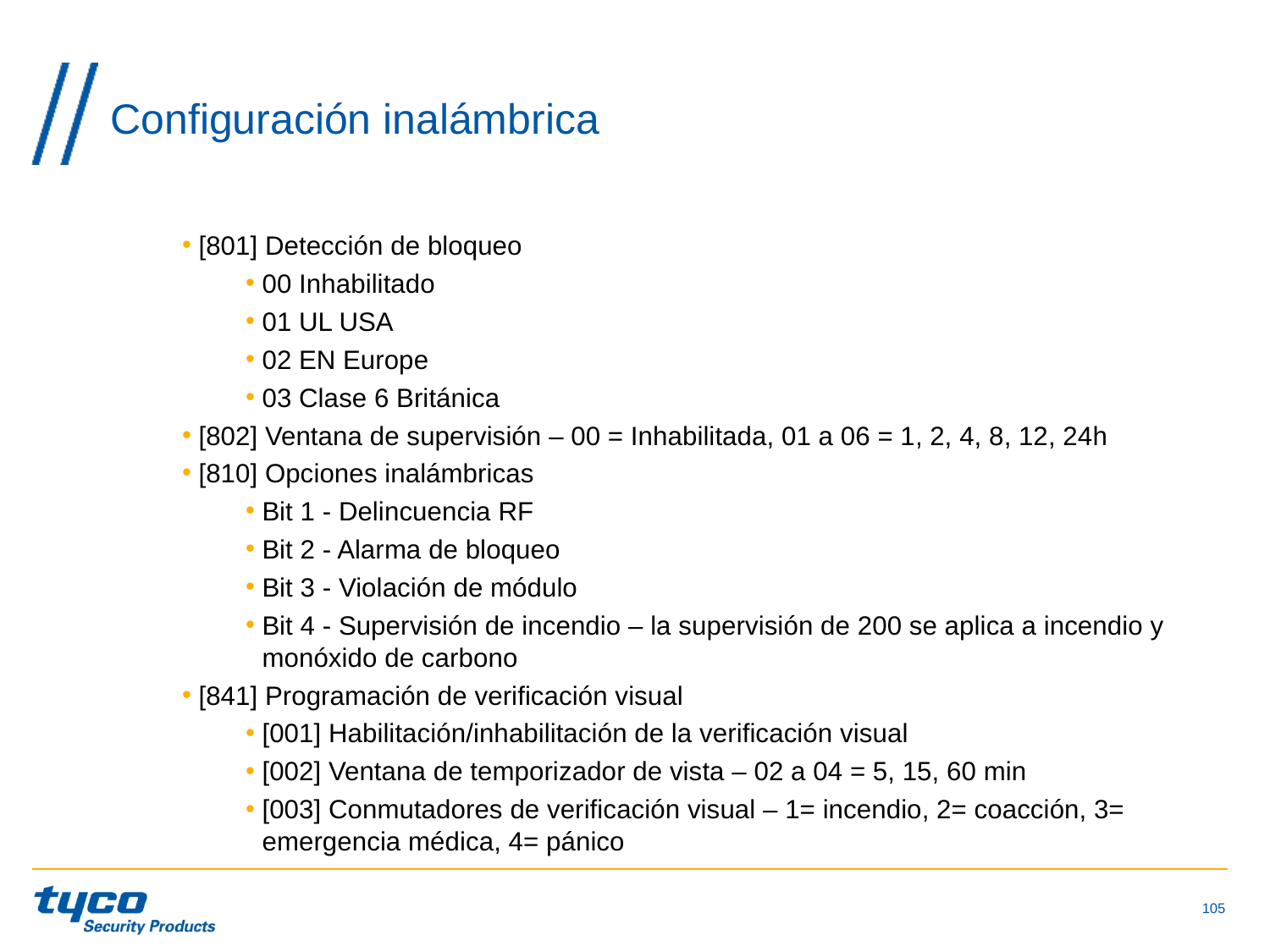

# Configuración inalámbrica
[801] Detección de bloqueo
00 Inhabilitado
01 UL USA
02 EN Europe
03 Clase 6 Británica
[802] Ventana de supervisión – 00 = Inhabilitada, 01 a 06 = 1, 2, 4, 8, 12, 24h
[810] Opciones inalámbricas
Bit 1 - Delincuencia RF
Bit 2 - Alarma de bloqueo
Bit 3 - Violación de módulo
Bit 4 - Supervisión de incendio – la supervisión de 200 se aplica a incendio y monóxido de carbono
[841] Programación de verificación visual
[001] Habilitación/inhabilitación de la verificación visual
[002] Ventana de temporizador de vista – 02 a 04 = 5, 15, 60 min
[003] Conmutadores de verificación visual – 1= incendio, 2= coacción, 3= emergencia médica, 4= pánico
105